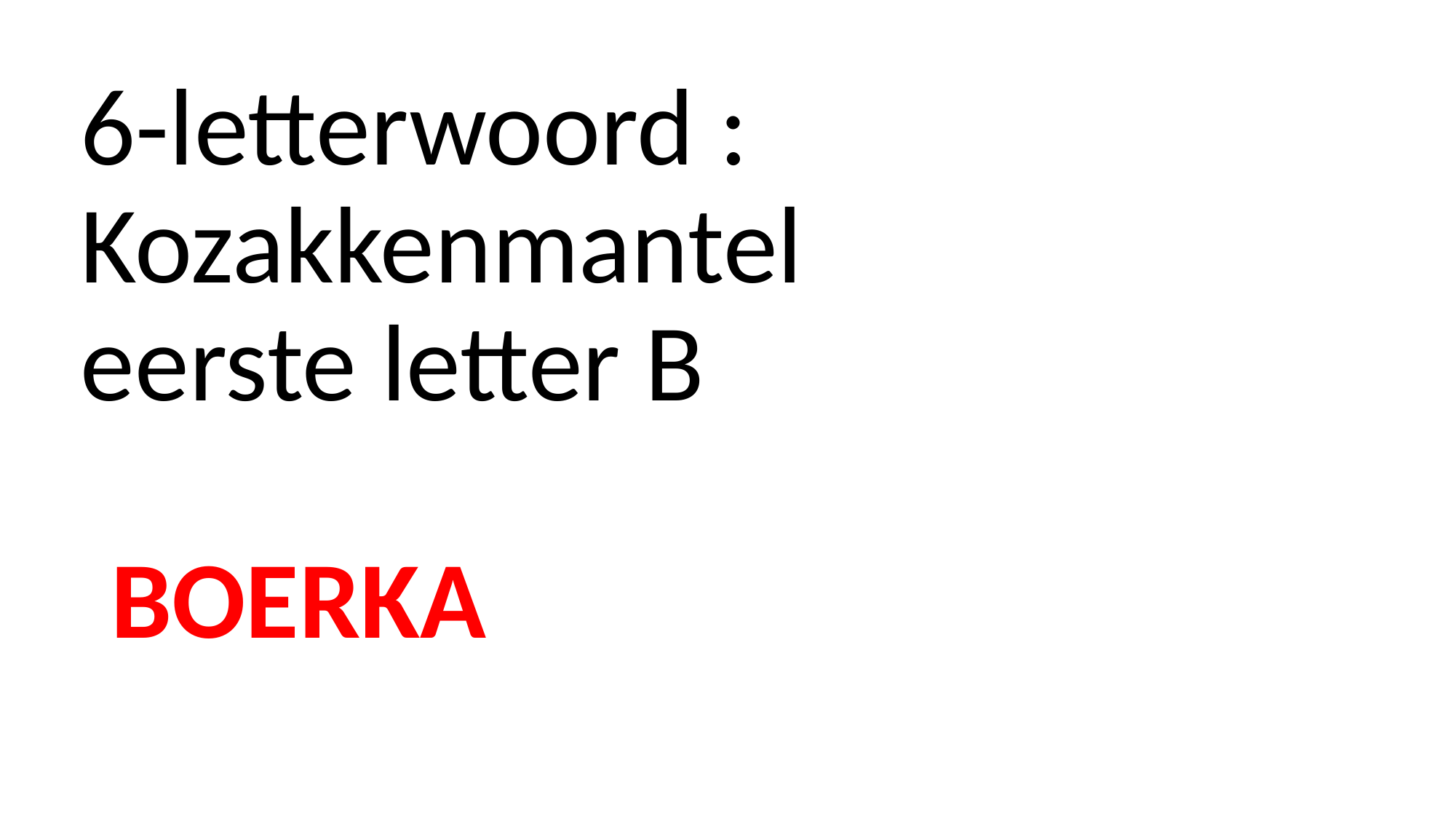

# 6-letterwoord : Kozakkenmantel eerste letter B
BOERKA